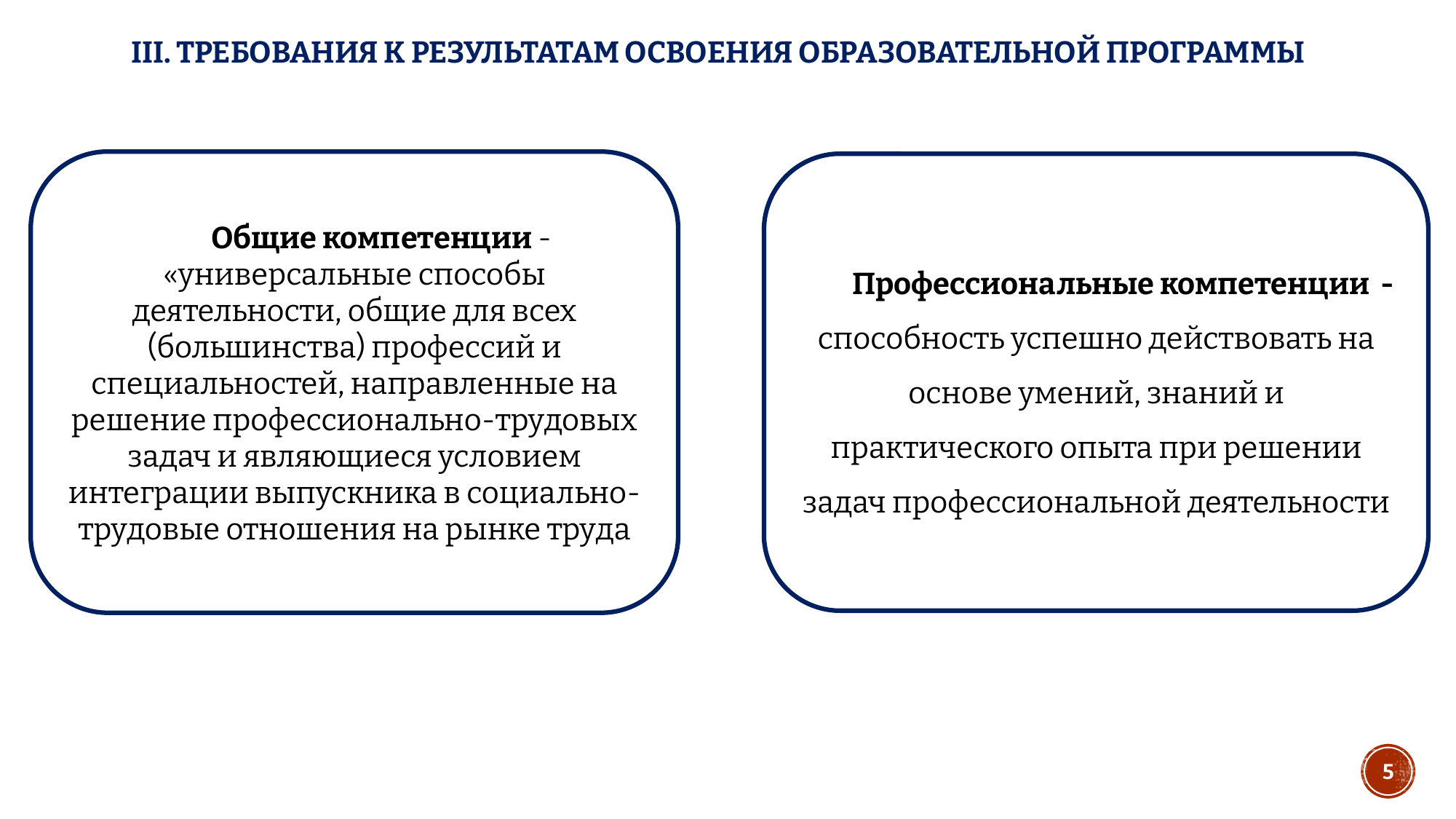

# III. ТРЕБОВАНИЯ К РЕЗУЛЬТАТАМ ОСВОЕНИЯ ОБРАЗОВАТЕЛЬНОЙ ПРОГРАММЫ
Общие компетенции - «универсальные способы деятельности, общие для всех (большинства) профессий и специальностей, направленные на решение профессионально-трудовых задач и являющиеся условием интеграции выпускника в социально-трудовые отношения на рынке труда
Профессиональные компетенции  - способность успешно действовать на основе умений, знаний и практического опыта при решении задач профессиональной деятельности
5